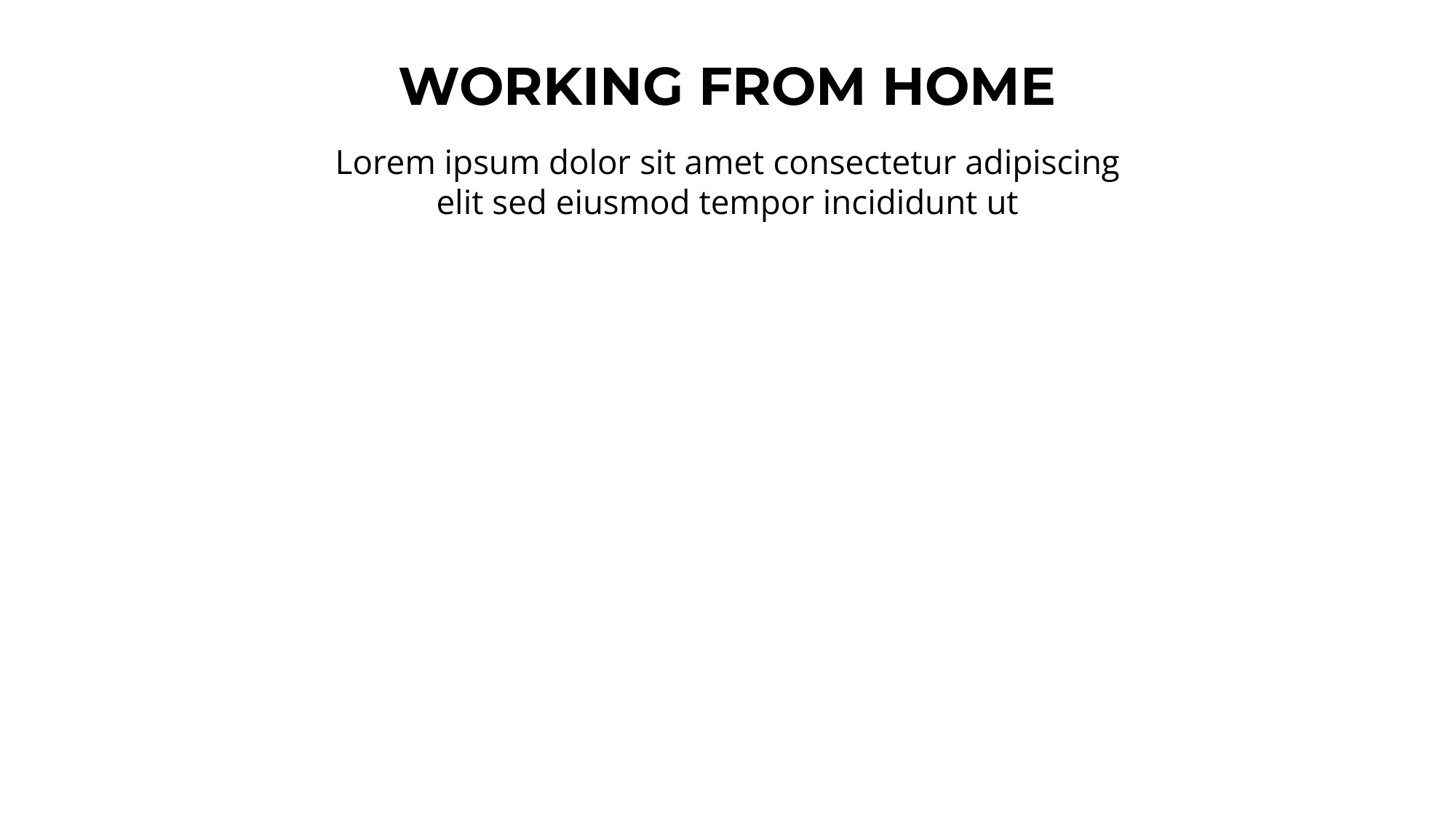

WORKING FROM HOME
Lorem ipsum dolor sit amet consectetur adipiscing elit sed eiusmod tempor incididunt ut